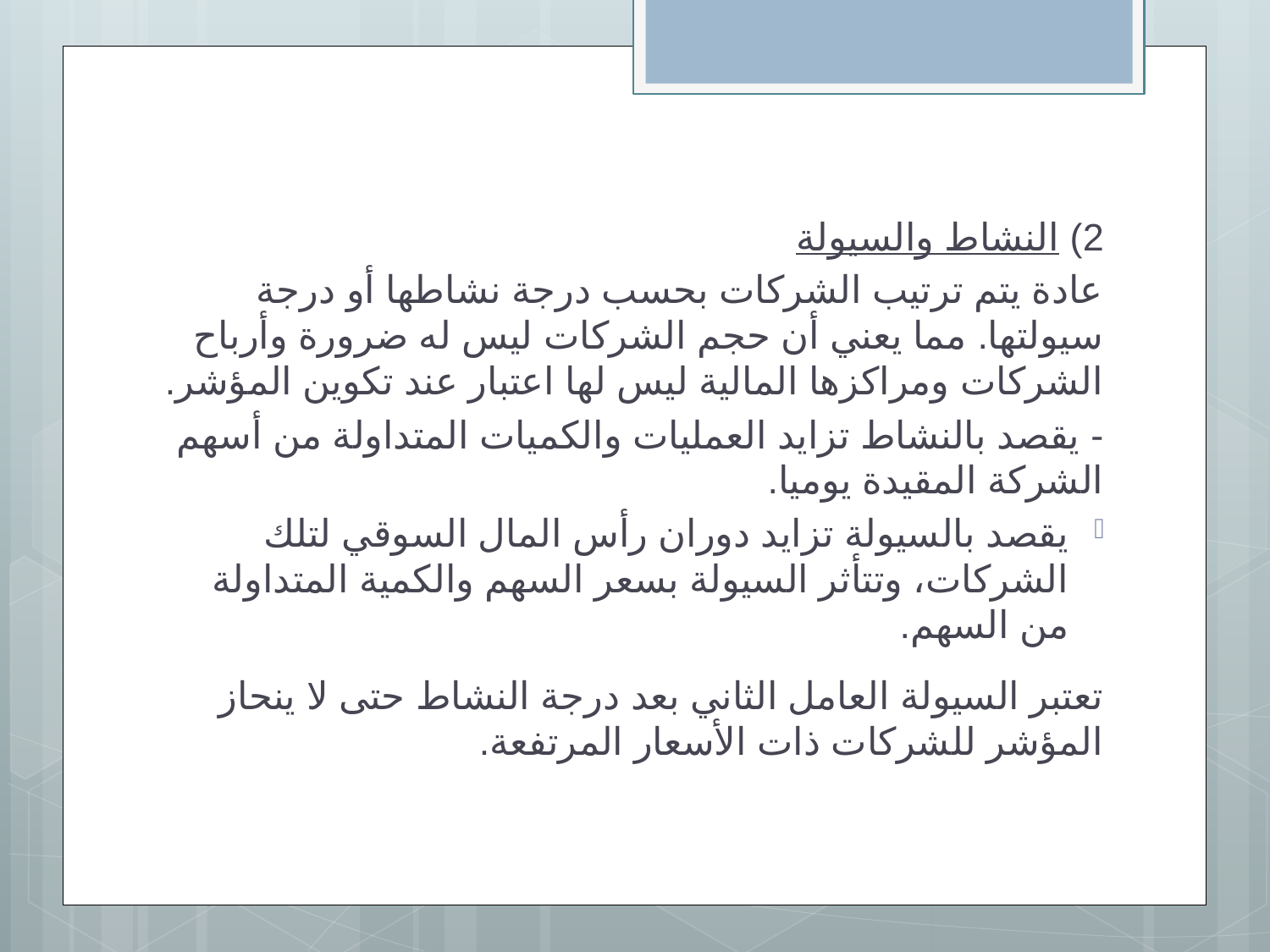

2) النشاط والسيولة
عادة يتم ترتيب الشركات بحسب درجة نشاطها أو درجة سيولتها. مما يعني أن حجم الشركات ليس له ضرورة وأرباح الشركات ومراكزها المالية ليس لها اعتبار عند تكوين المؤشر.
- يقصد بالنشاط تزايد العمليات والكميات المتداولة من أسهم الشركة المقيدة يوميا.
يقصد بالسيولة تزايد دوران رأس المال السوقي لتلك الشركات، وتتأثر السيولة بسعر السهم والكمية المتداولة من السهم.

تعتبر السيولة العامل الثاني بعد درجة النشاط حتى لا ينحاز المؤشر للشركات ذات الأسعار المرتفعة.